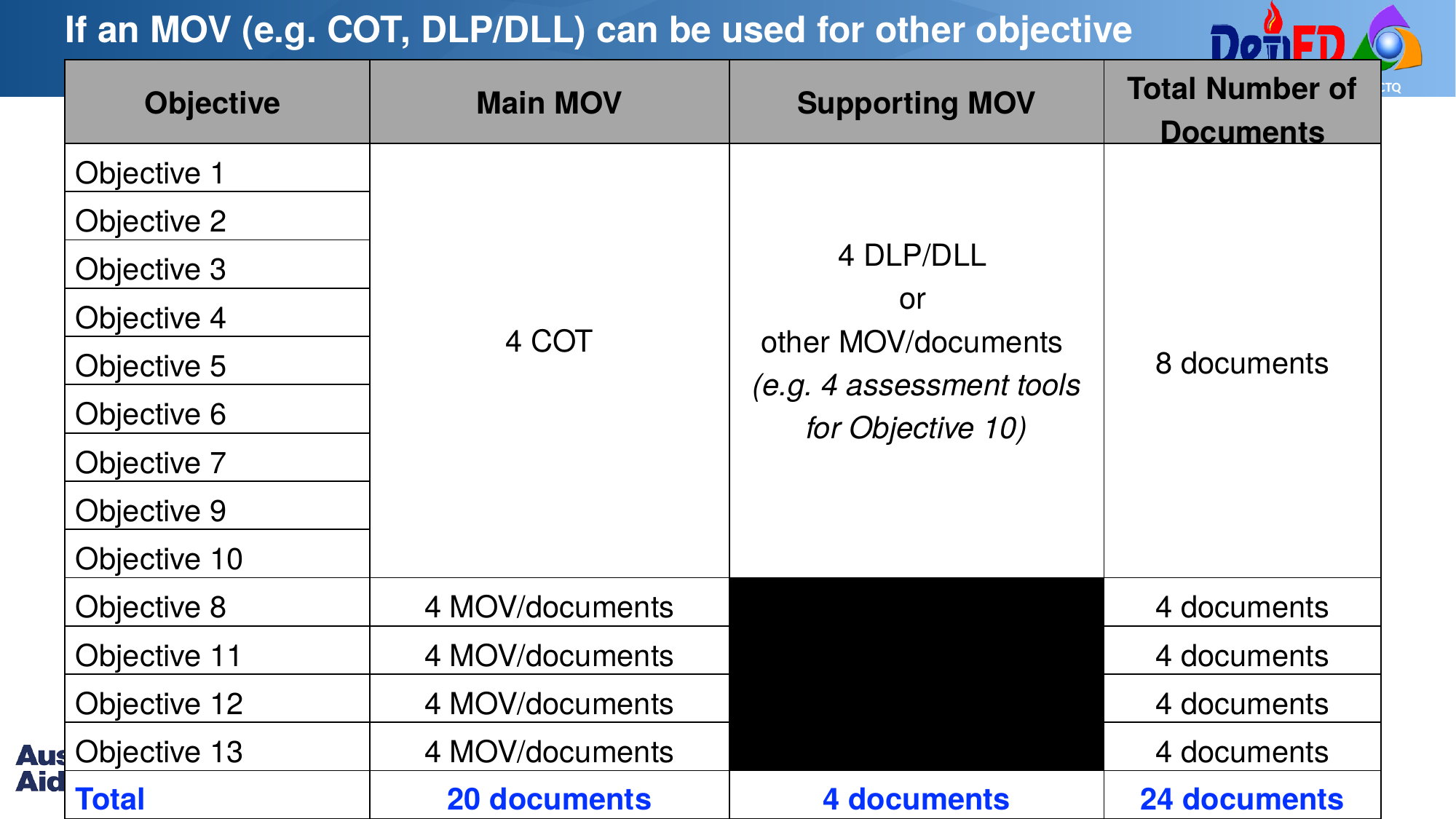

If an MOV (e.g. COT, DLP/DLL) can be used for other objective
| Objective | Main MOV | Supporting MOV | Total Number of Documents |
| --- | --- | --- | --- |
| Objective 1 | 4 COT | 4 DLP/DLL or other MOV/documents (e.g. 4 assessment tools for Objective 10) | 8 documents |
| Objective 2 |  |  |  |
| Objective 3 |  |  |  |
| Objective 4 |  |  |  |
| Objective 5 |  |  |  |
| Objective 6 |  |  |  |
| Objective 7 |  |  |  |
| Objective 9 |  |  |  |
| Objective 10 |  |  |  |
| Objective 8 | 4 MOV/documents |  | 4 documents |
| Objective 11 | 4 MOV/documents |  | 4 documents |
| Objective 12 | 4 MOV/documents |  | 4 documents |
| Objective 13 | 4 MOV/documents |  | 4 documents |
| Total | 20 documents | 4 documents | 24 documents |